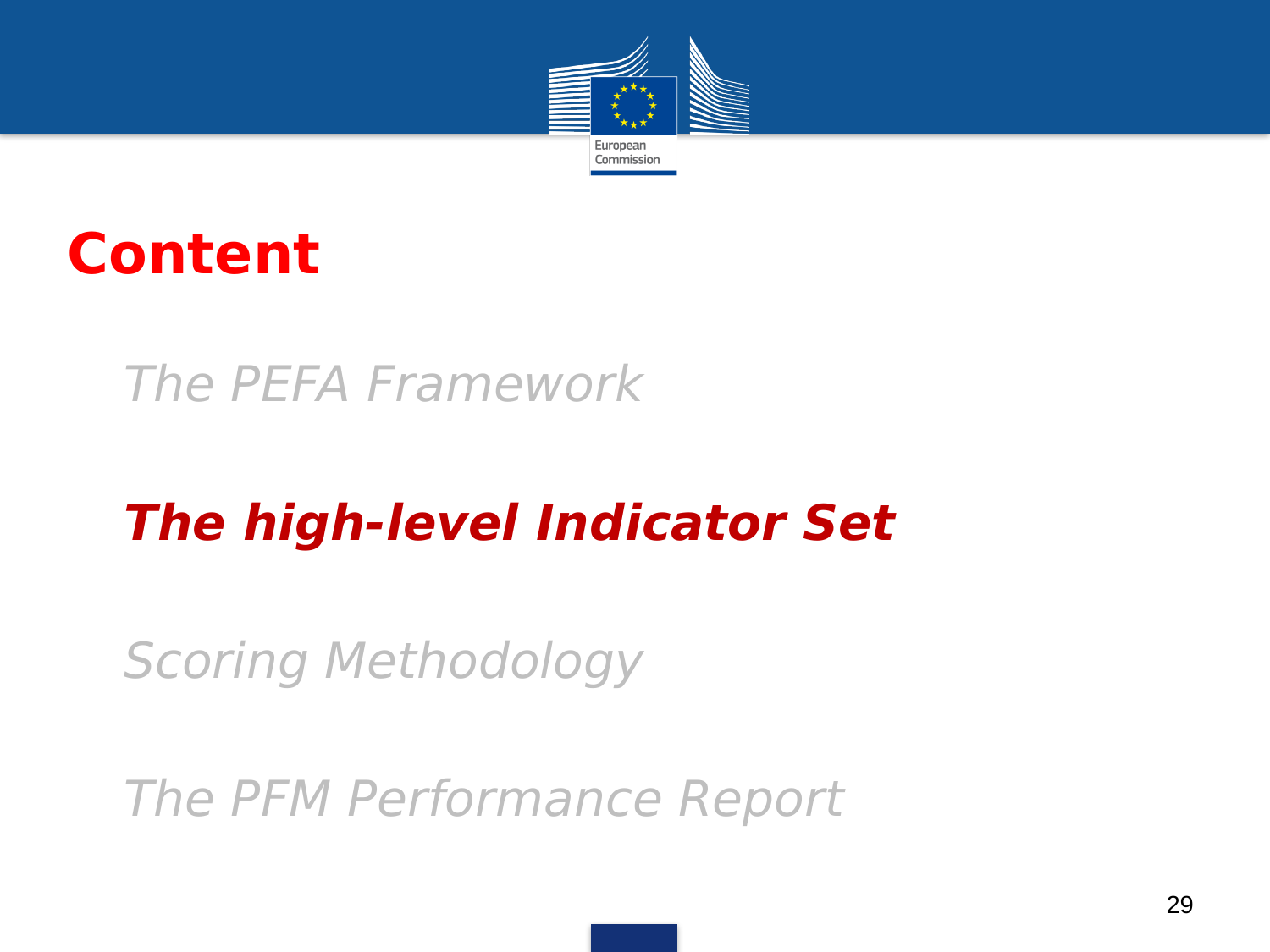

# Content
The PEFA Framework

The high-level Indicator Set

Scoring Methodology

The PFM Performance Report
29